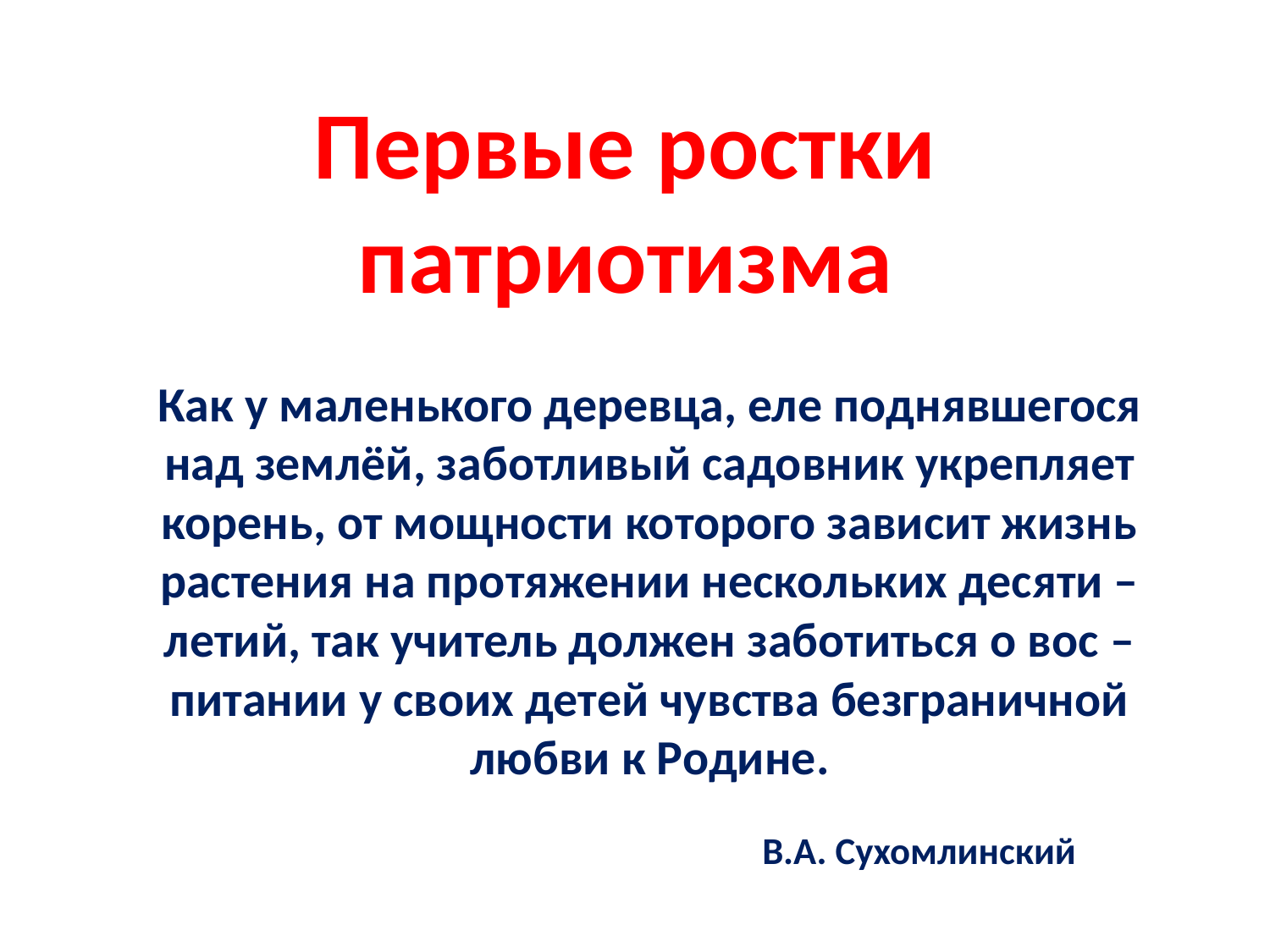

# Первые ростки патриотизма

Как у маленького деревца, еле поднявшегося
над землёй, заботливый садовник укрепляет
корень, от мощности которого зависит жизнь
растения на протяжении нескольких десяти –
летий, так учитель должен заботиться о вос –
питании у своих детей чувства безграничной
любви к Родине.

                                                                                                                                                                                                    В.А. Сухомлинский